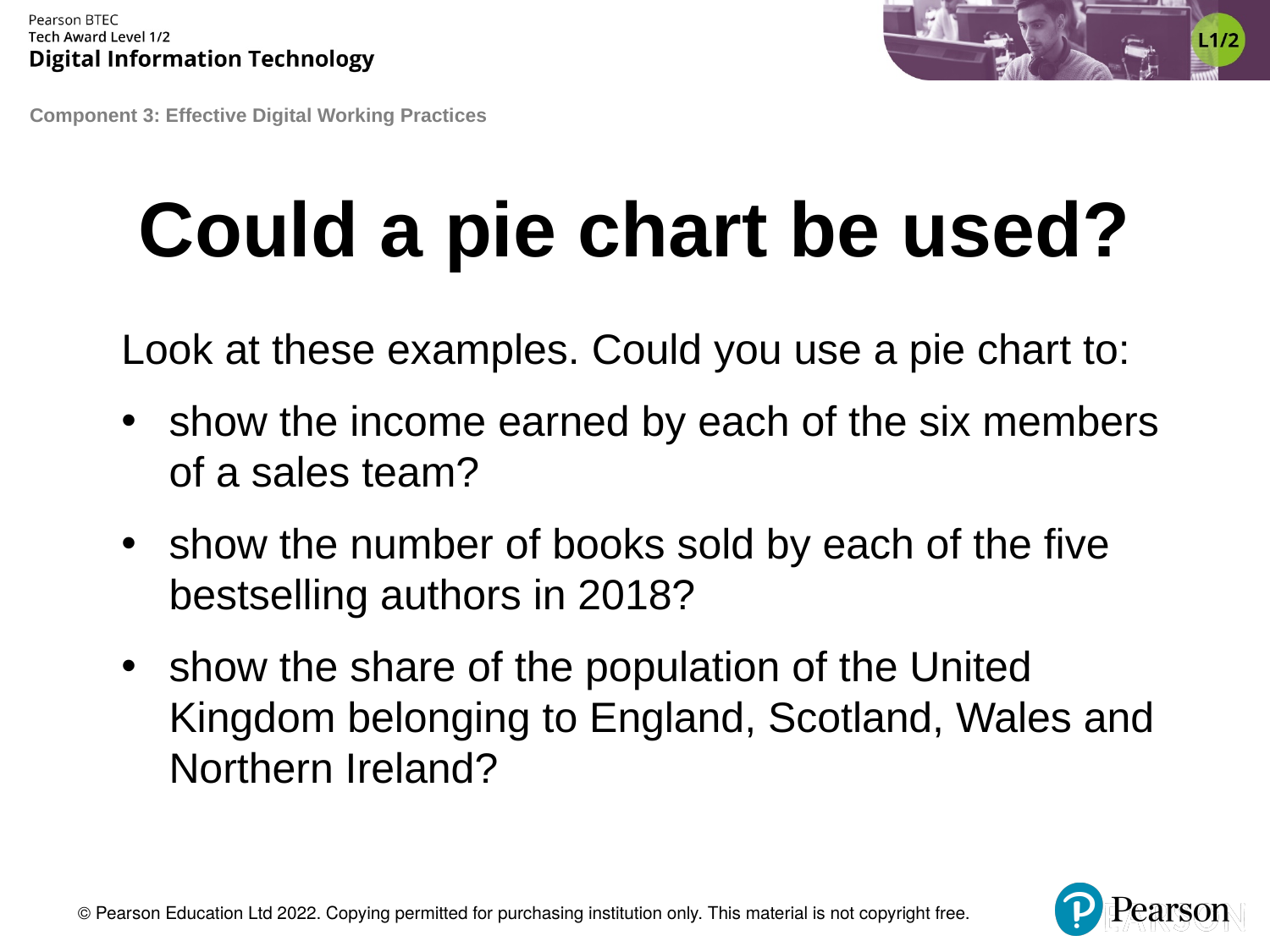

# Could a pie chart be used?
Look at these examples. Could you use a pie chart to:
show the income earned by each of the six members of a sales team?
show the number of books sold by each of the five bestselling authors in 2018?
show the share of the population of the United Kingdom belonging to England, Scotland, Wales and Northern Ireland?
© Pearson Education Ltd 2022. Copying permitted for purchasing institution only. This material is not copyright free.